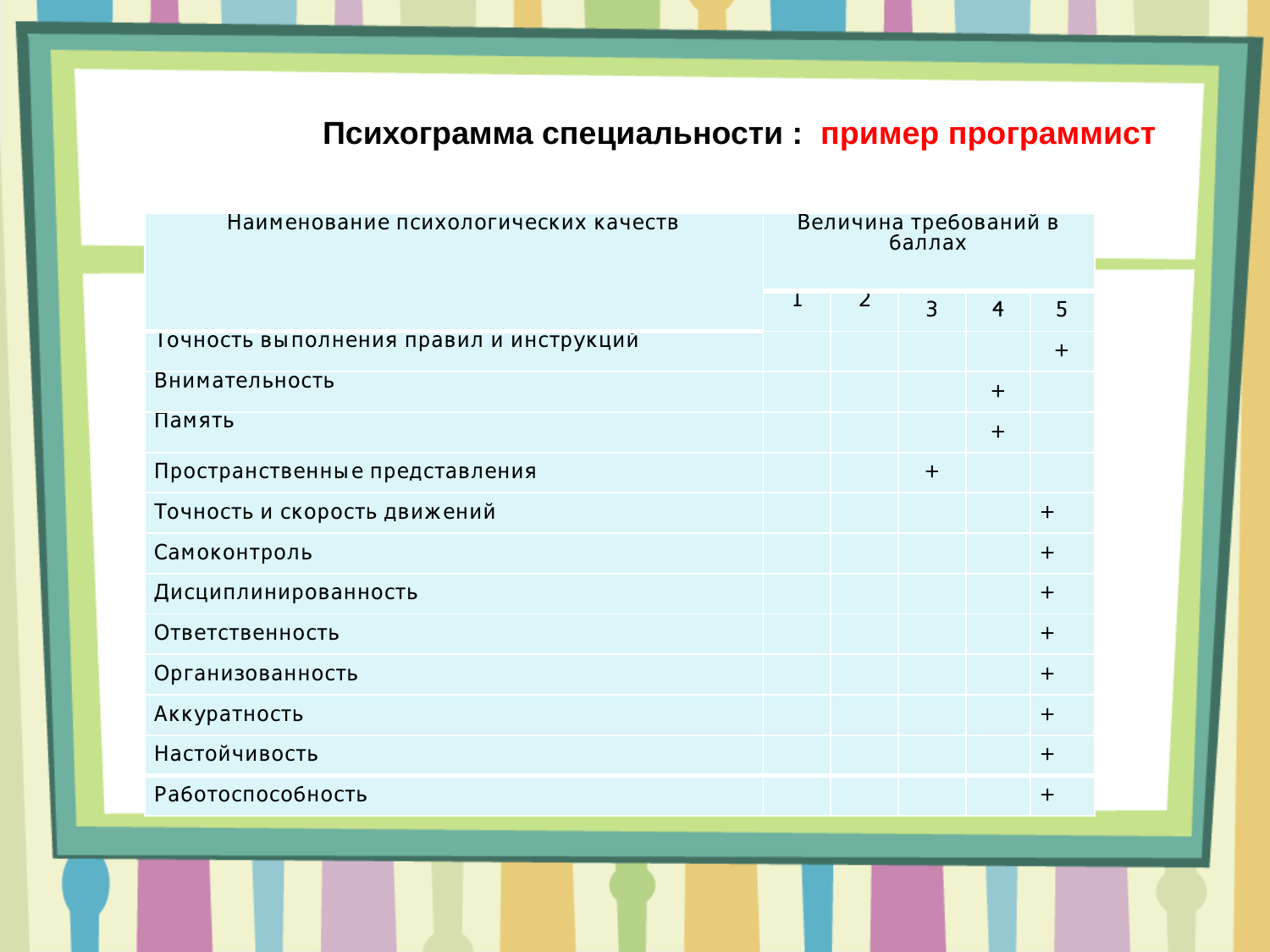

Психограмма специальности :  пример программист
| Наименование психологических качеств | Величина требований в баллах |  |  |  |  |
| --- | --- | --- | --- | --- | --- |
|  | 1 | 2 | 3 | 4 | 5 |
| Точность выполнения правил и инструкций |  |  |  |  | + |
| Внимательность |  |  |  | + |  |
| Память |  |  |  | + |  |
| Пространственные представления |  |  | + |  |  |
| Точность и скорость движений |  |  |  |  | + |
| Самоконтроль |  |  |  |  | + |
| Дисциплинированность |  |  |  |  | + |
| Ответственность |  |  |  |  | + |
| Организованность |  |  |  |  | + |
| Аккуратность |  |  |  |  | + |
| Настойчивость |  |  |  |  | + |
| Работоспособность |  |  |  |  | + |